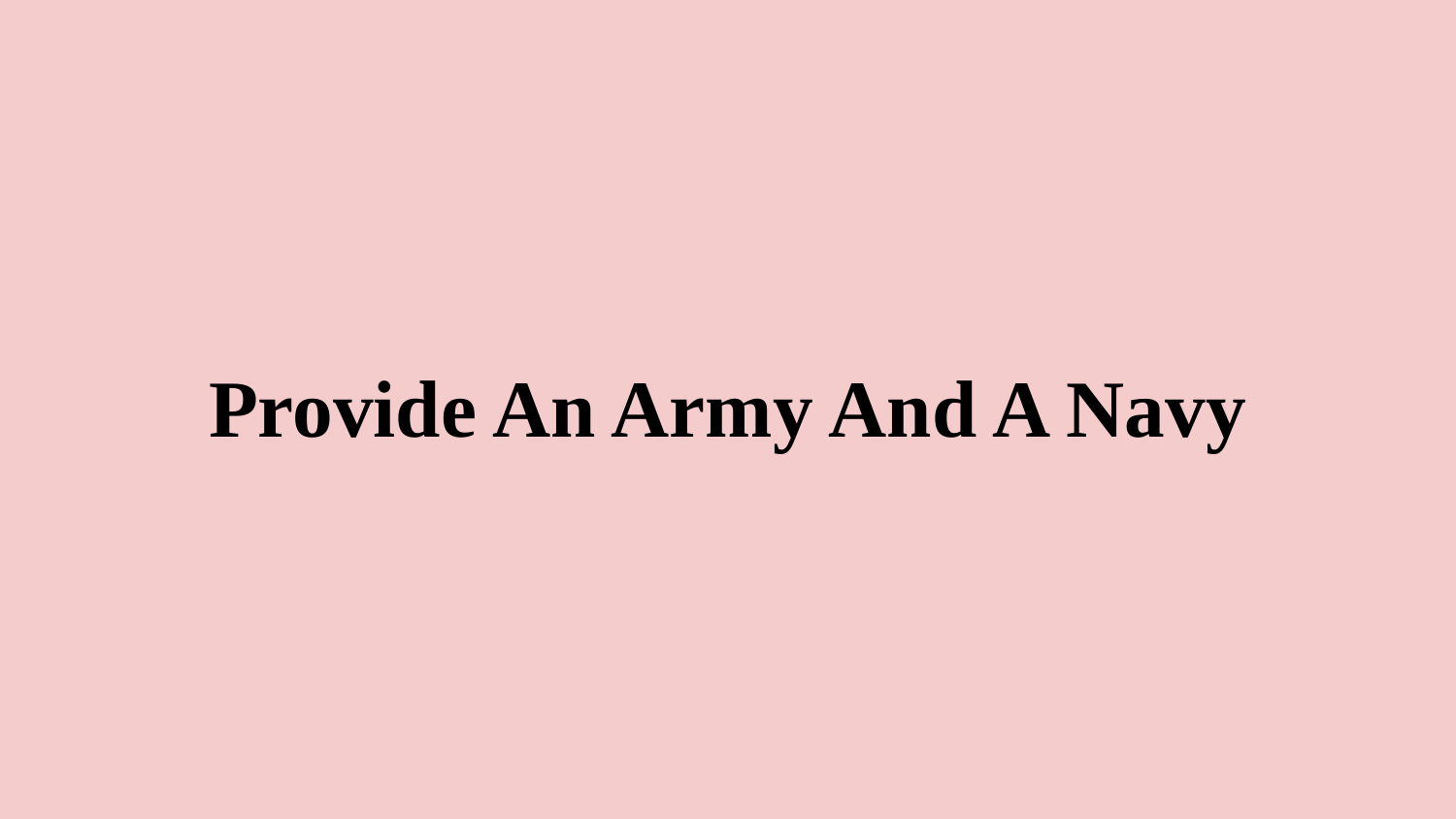

# Provide An Army And A Navy